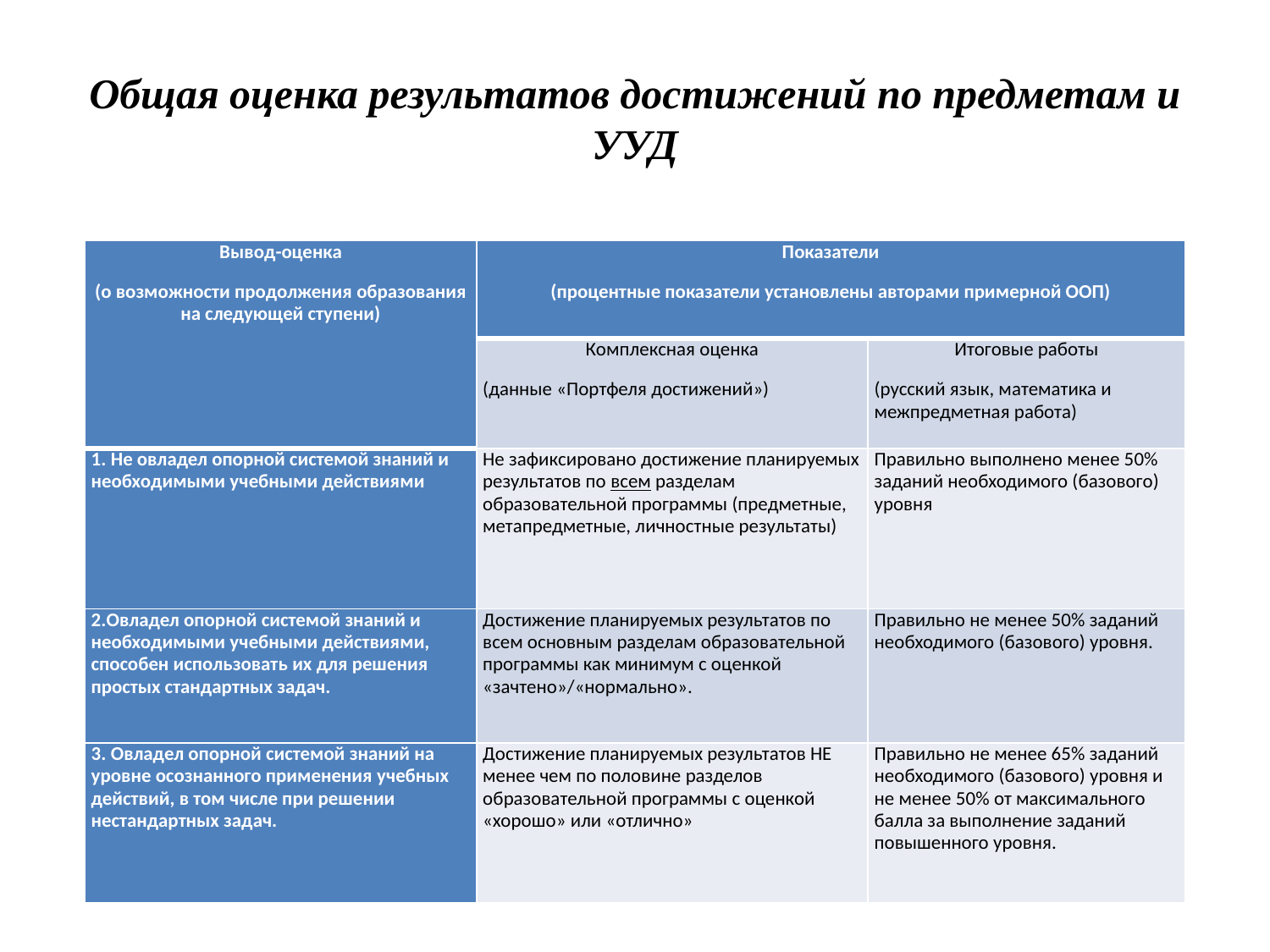

# Общая оценка результатов достижений по предметам и УУД
| Вывод-оценка (о возможности продолжения образования на следующей ступени) | Показатели (процентные показатели установлены авторами примерной ООП) |  |
| --- | --- | --- |
|  | Комплексная оценка (данные «Портфеля достижений») | Итоговые работы (русский язык, математика и межпредметная работа) |
| 1. Не овладел опорной системой знаний и необходимыми учебными действиями | Не зафиксировано достижение планируемых результатов по всем разделам образовательной программы (предметные, метапредметные, личностные результаты) | Правильно выполнено менее 50% заданий необходимого (базового) уровня |
| 2.Овладел опорной системой знаний и необходимыми учебными действиями, способен использовать их для решения простых стандартных задач. | Достижение планируемых результатов по всем основным разделам образовательной программы как минимум с оценкой «зачтено»/«нормально». | Правильно не менее 50% заданий необходимого (базового) уровня. |
| 3. Овладел опорной системой знаний на уровне осознанного применения учебных действий, в том числе при решении нестандартных задач. | Достижение планируемых результатов НЕ менее чем по половине разделов образовательной программы с оценкой «хорошо» или «отлично» | Правильно не менее 65% заданий необходимого (базового) уровня и не менее 50% от максимального балла за выполнение заданий повышенного уровня. |